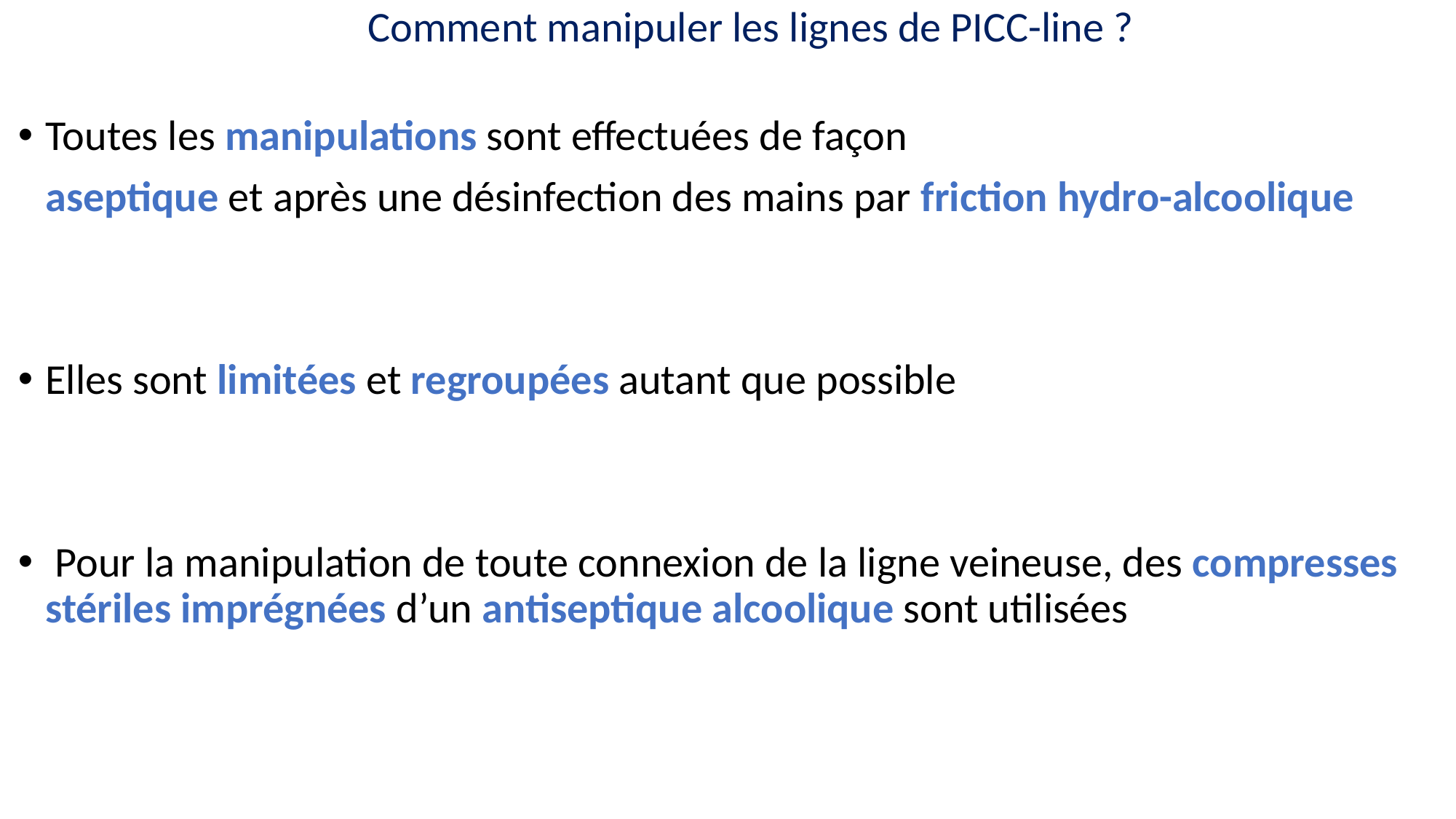

Comment manipuler les lignes de PICC-line ?
Toutes les manipulations sont effectuées de façon
	aseptique et après une désinfection des mains par friction hydro-alcoolique

Elles sont limitées et regroupées autant que possible

 Pour la manipulation de toute connexion de la ligne veineuse, des compresses stériles imprégnées d’un antiseptique alcoolique sont utilisées